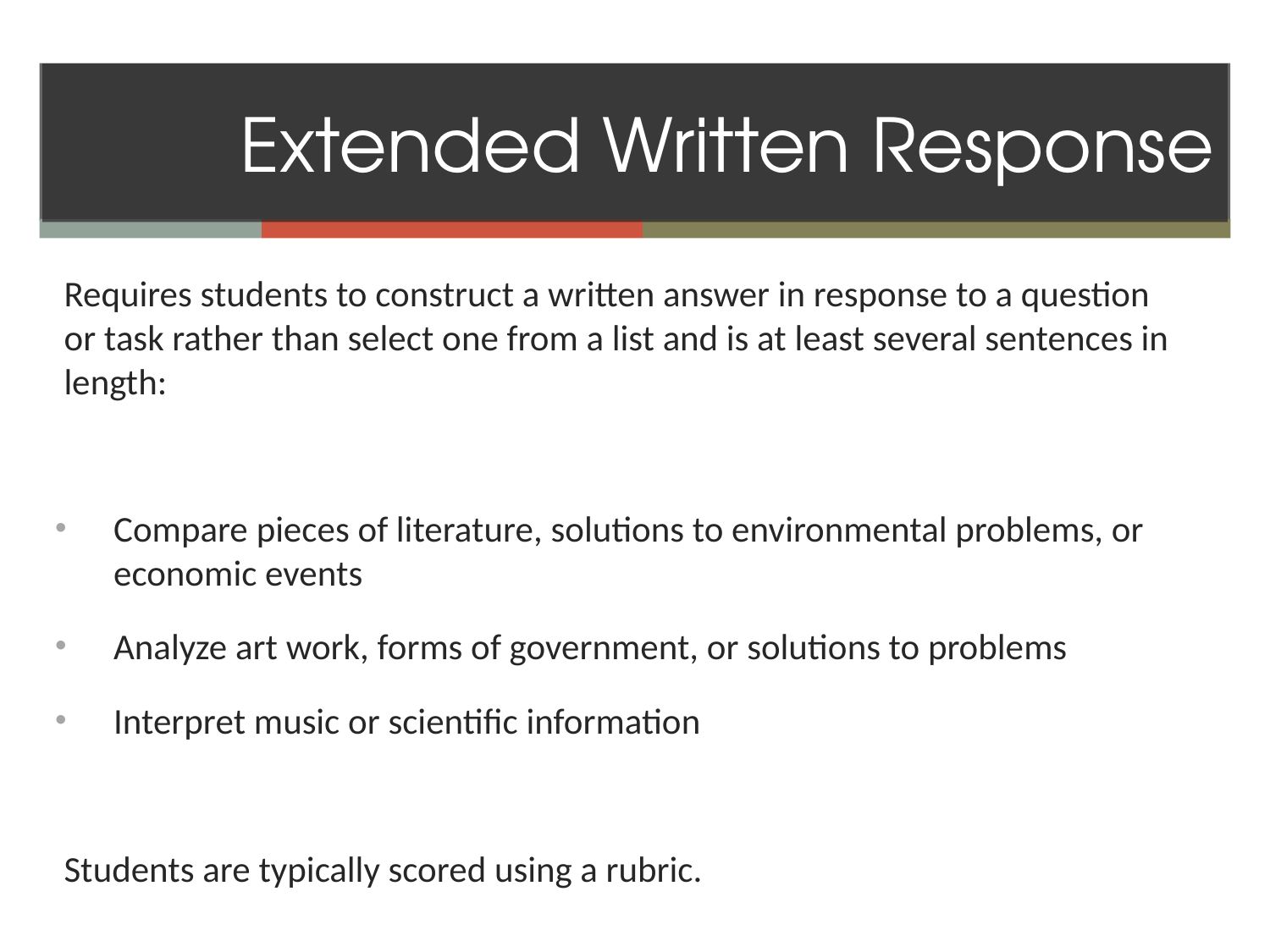

# Extended Written Response
Requires students to construct a written answer in response to a question or task rather than select one from a list and is at least several sentences in length:

Compare pieces of literature, solutions to environmental problems, or economic events
Analyze art work, forms of government, or solutions to problems
Interpret music or scientific information

Students are typically scored using a rubric.